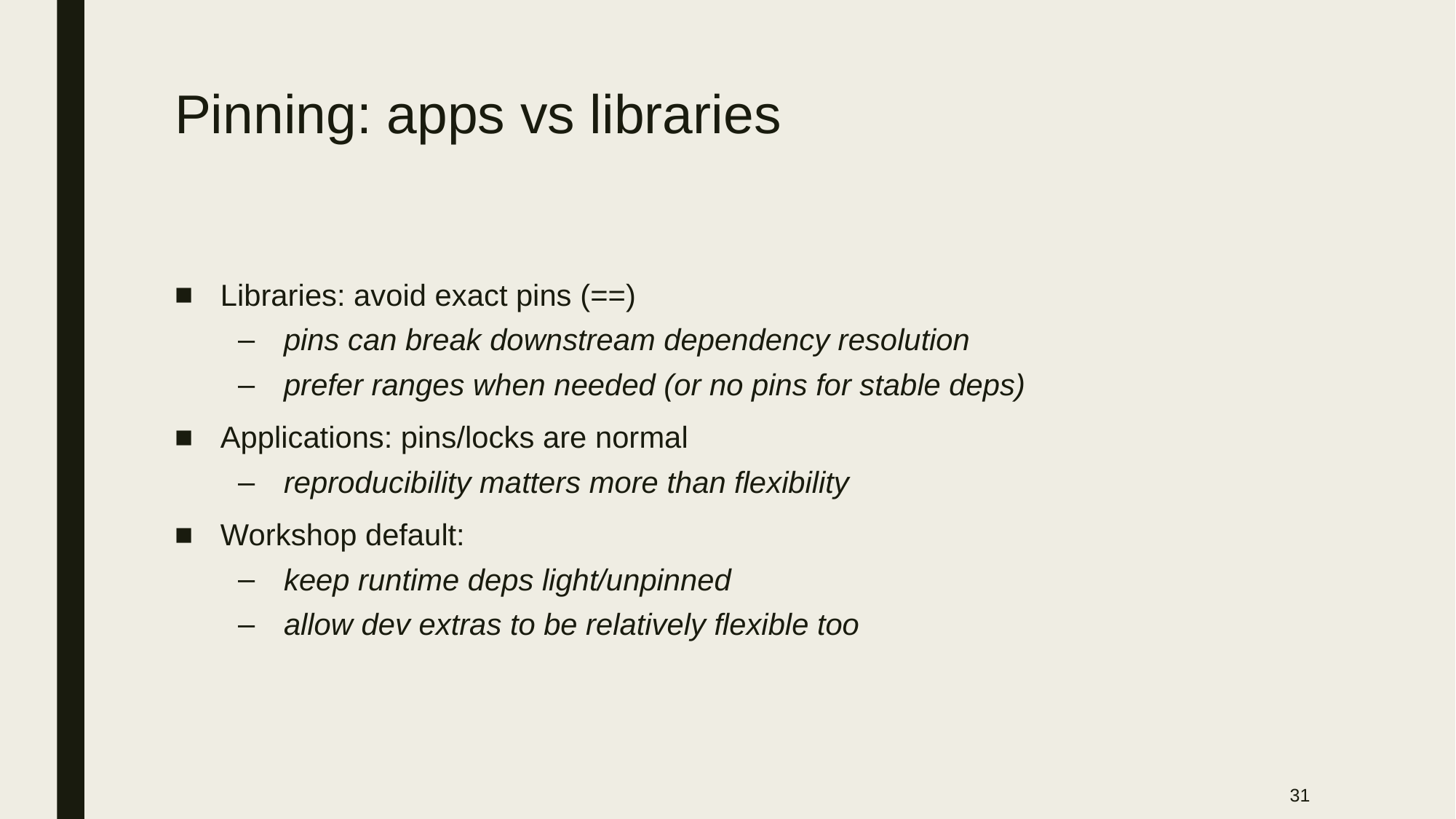

# Pinning: apps vs libraries
Libraries: avoid exact pins (==)
pins can break downstream dependency resolution
prefer ranges when needed (or no pins for stable deps)
Applications: pins/locks are normal
reproducibility matters more than flexibility
Workshop default:
keep runtime deps light/unpinned
allow dev extras to be relatively flexible too
31